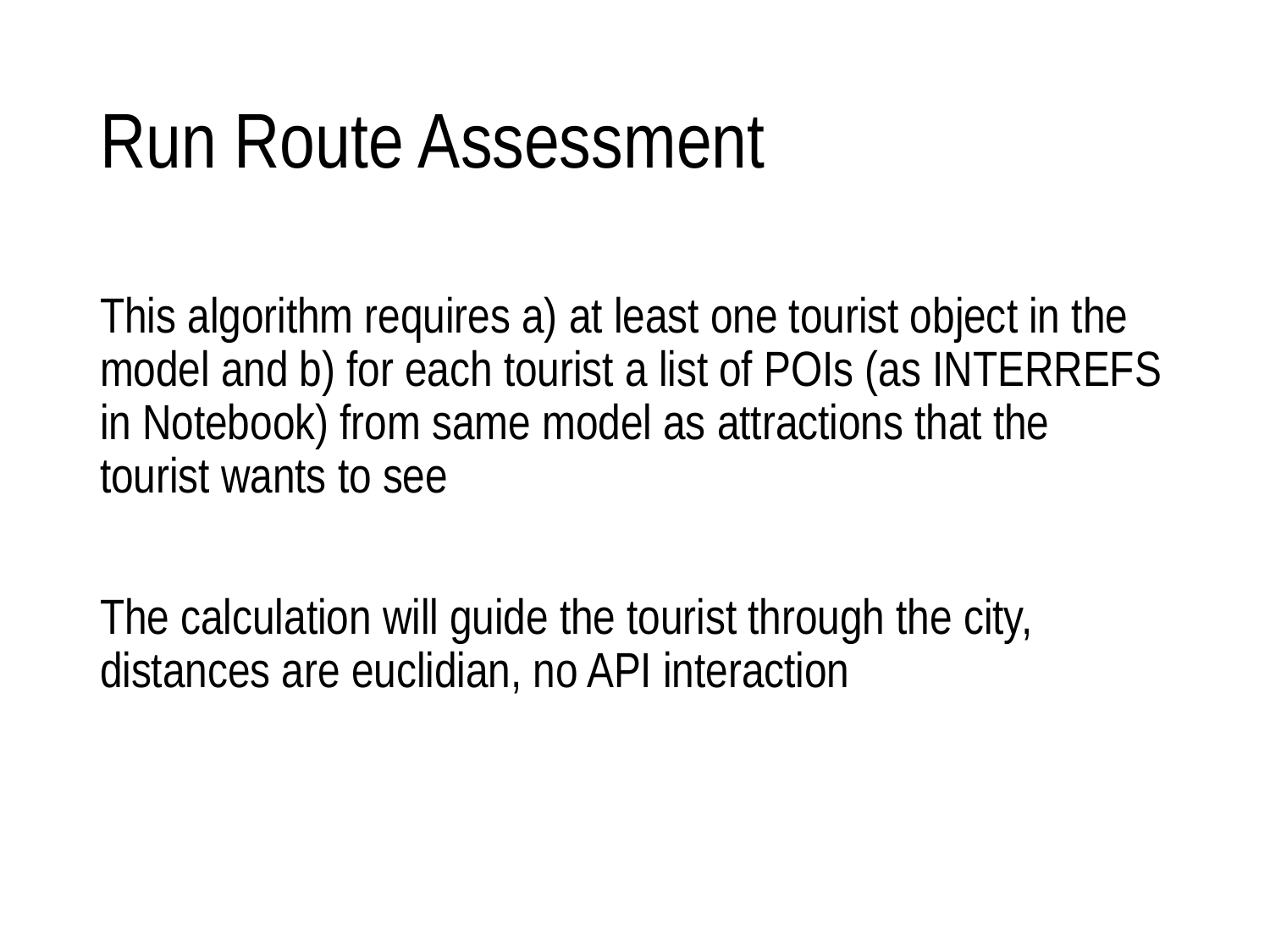

# Run Route Assessment
This algorithm requires a) at least one tourist object in the model and b) for each tourist a list of POIs (as INTERREFS in Notebook) from same model as attractions that the tourist wants to see

The calculation will guide the tourist through the city, distances are euclidian, no API interaction